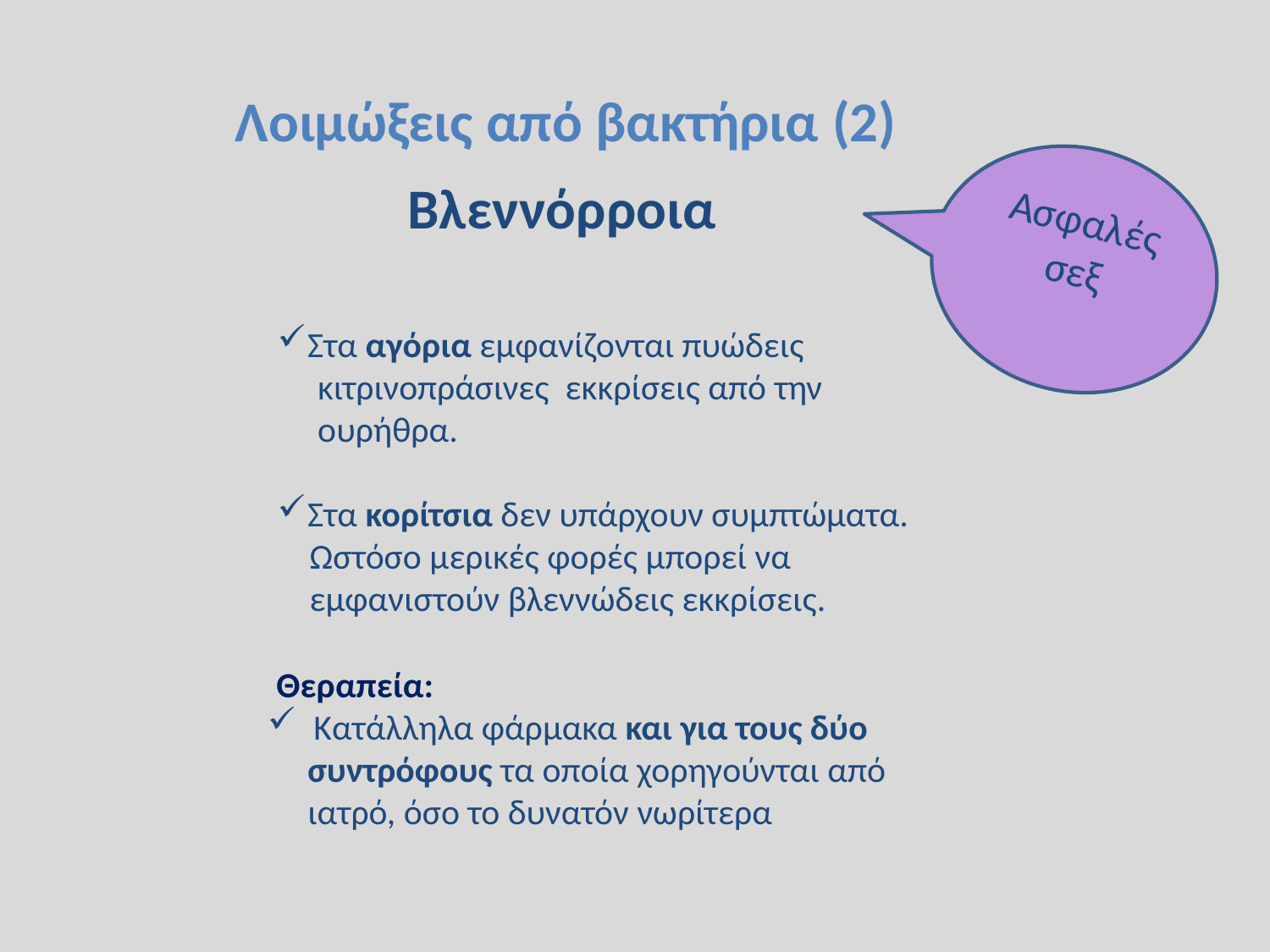

Λοιμώξεις από βακτήρια (2)
Ασφαλές σεξ

Βλεννόρροια
Στα αγόρια εμφανίζονται πυώδεις
     κιτρινοπράσινες  εκκρίσεις από την
     ουρήθρα.

Στα κορίτσια δεν υπάρχουν συμπτώματα.
    Ωστόσο μερικές φορές μπορεί να
    εμφανιστούν βλεννώδεις εκκρίσεις.
 Θεραπεία:
  Κατάλληλα φάρμακα και για τους δύο
     συντρόφους τα οποία χορηγούνται από
     ιατρό, όσο το δυνατόν νωρίτερα